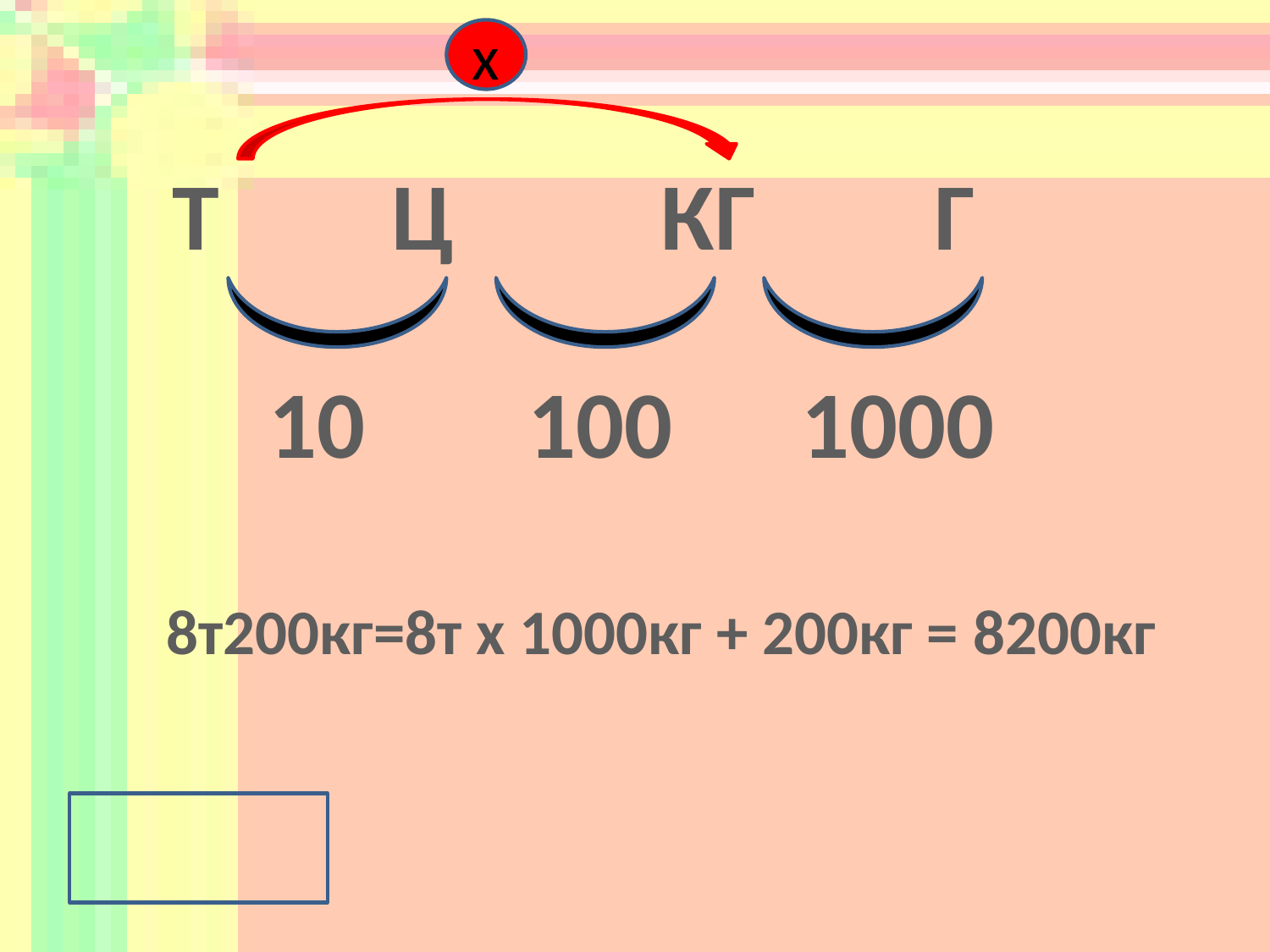

х

Т        Ц	     КГ		Г

10
100
1000
8т200кг=8т х 1000кг + 200кг = 8200кг